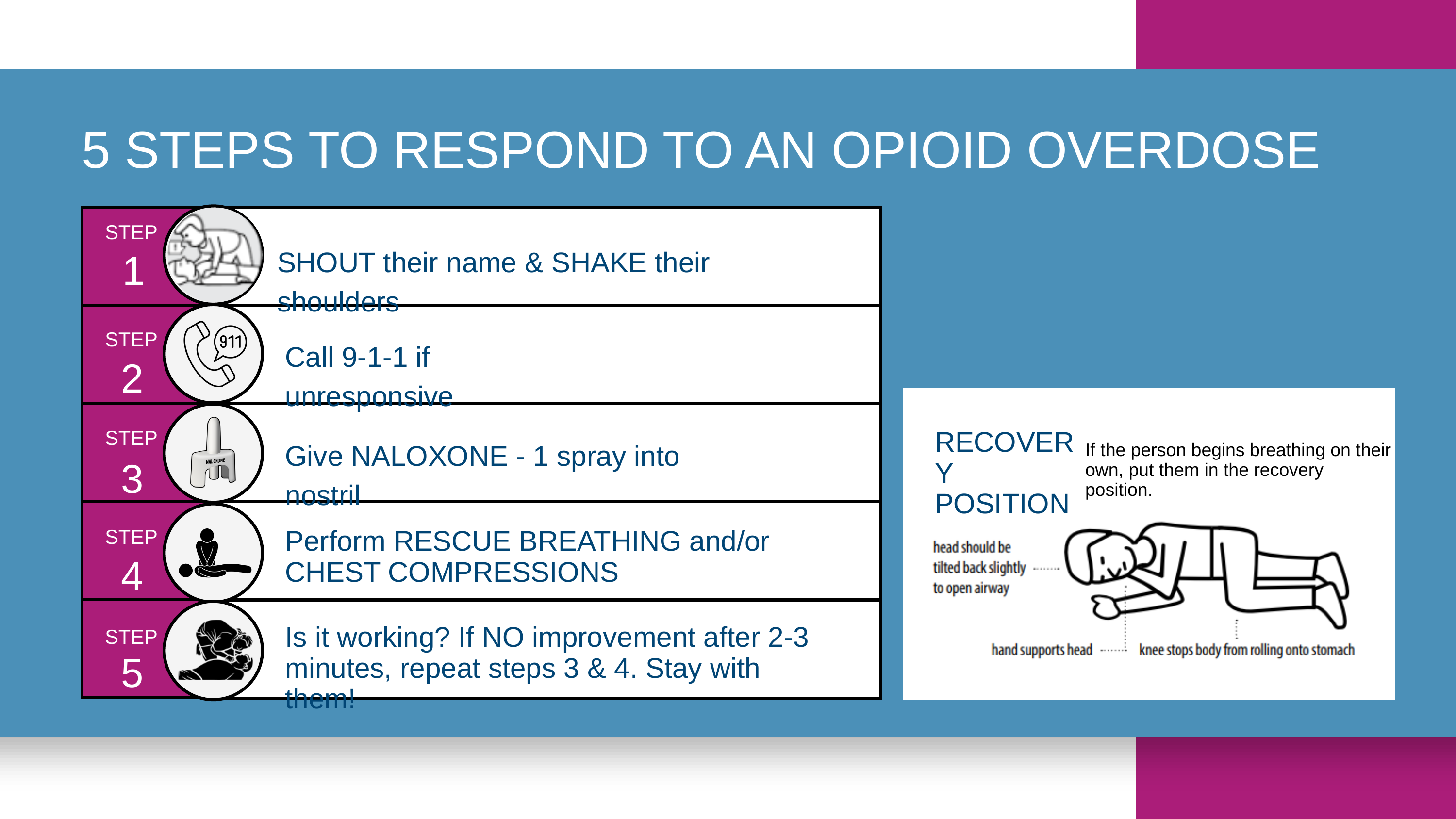

5 STEPS TO RESPOND TO AN OPIOID OVERDOSE

STEP
1
SHOUT their name & SHAKE their shoulders

STEP
Call 9-1-1 if unresponsive
2

STEP
RECOVERY
POSITION
Give NALOXONE - 1 spray into nostril
If the person begins breathing on their own, put them in the recovery position.
3

STEP
Perform RESCUE BREATHING and/or CHEST COMPRESSIONS

4

STEP

Is it working? If NO improvement after 2-3 minutes, repeat steps 3 & 4. Stay with them!
5